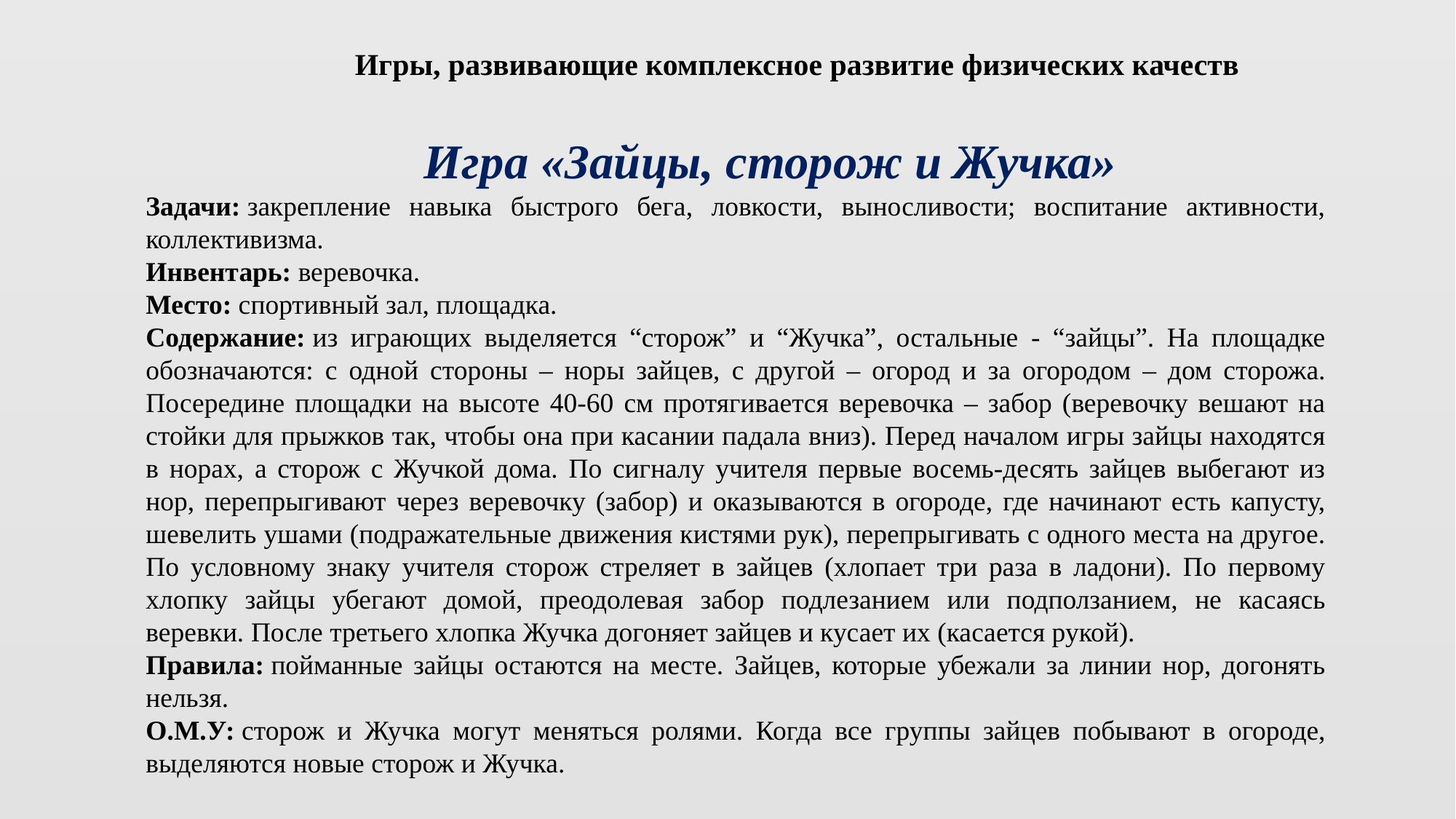

Игры, развивающие комплексное развитие физических качеств
                                    Игра «Зайцы, сторож и Жучка»
Задачи: закрепление навыка быстрого бега, ловкости, выносливости; воспитание активности, коллективизма.
Инвентарь: веревочка.
Место: спортивный зал, площадка.
Содержание: из играющих выделяется “сторож” и “Жучка”, остальные - “зайцы”. На площадке обозначаются: с одной стороны – норы зайцев, с другой – огород и за огородом – дом сторожа. Посередине площадки на высоте 40-60 см протягивается веревочка – забор (веревочку вешают на стойки для прыжков так, чтобы она при касании падала вниз). Перед началом игры зайцы находятся в норах, а сторож с Жучкой дома. По сигналу учителя первые восемь-десять зайцев выбегают из нор, перепрыгивают через веревочку (забор) и оказываются в огороде, где начинают есть капусту, шевелить ушами (подражательные движения кистями рук), перепрыгивать с одного места на другое. По условному знаку учителя сторож стреляет в зайцев (хлопает три раза в ладони). По первому хлопку зайцы убегают домой, преодолевая забор подлезанием или подползанием, не касаясь веревки. После третьего хлопка Жучка догоняет зайцев и кусает их (касается рукой).
Правила: пойманные зайцы остаются на месте. Зайцев, которые убежали за линии нор, догонять нельзя.
О.М.У: сторож и Жучка могут меняться ролями. Когда все группы зайцев побывают в огороде, выделяются новые сторож и Жучка.